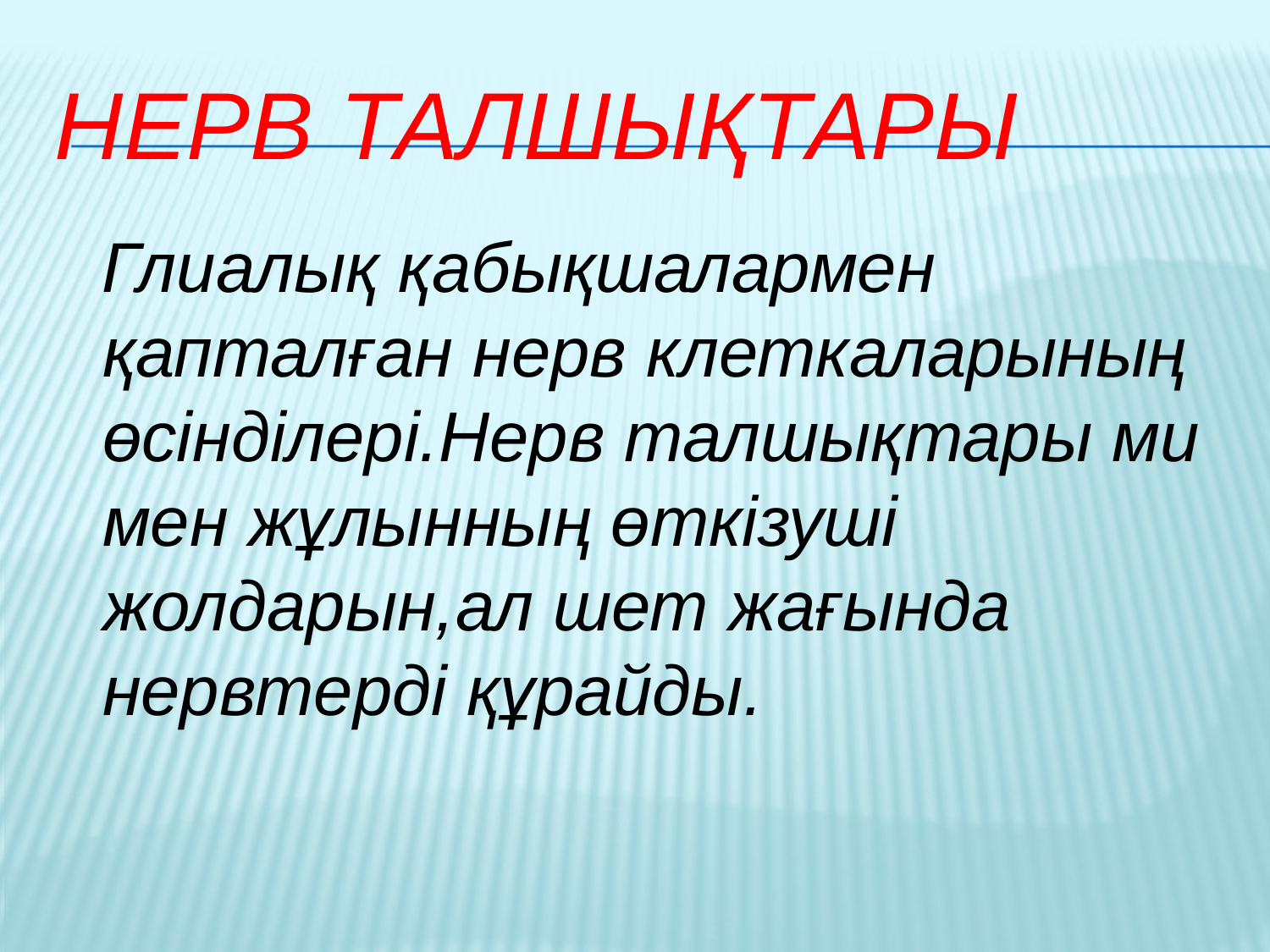

# Нерв талшықтары
   Глиалық қабықшалармен қапталған нерв клеткаларының өсінділері.Нерв талшықтары ми мен жұлынның өткізуші жолдарын,ал шет жағында нервтерді құрайды.